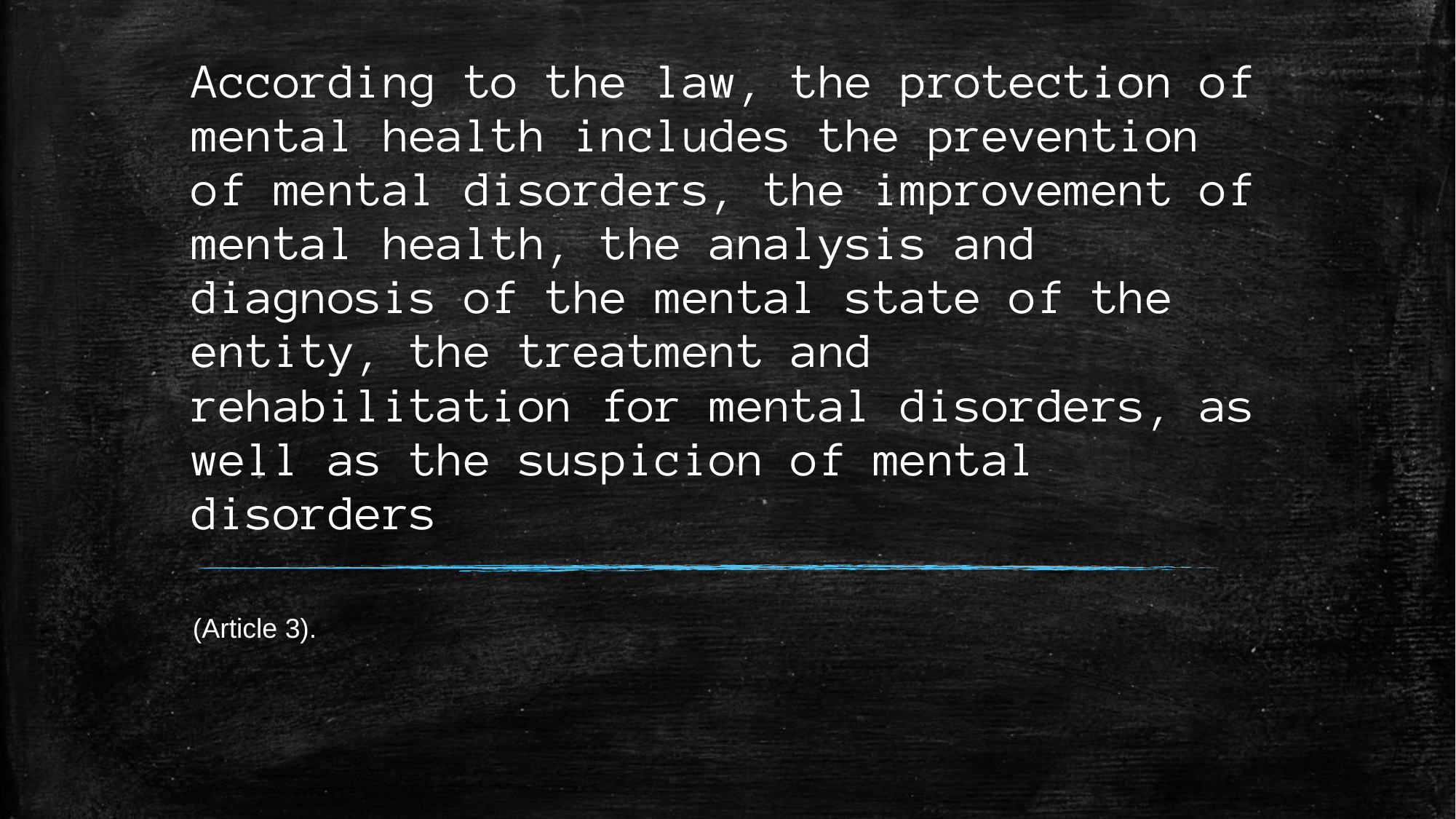

# According to the law, the protection of mental health includes the prevention of mental disorders, the improvement of mental health, the analysis and diagnosis of the mental state of the entity, the treatment and rehabilitation for mental disorders, as well as the suspicion of mental disorders
(Article 3).